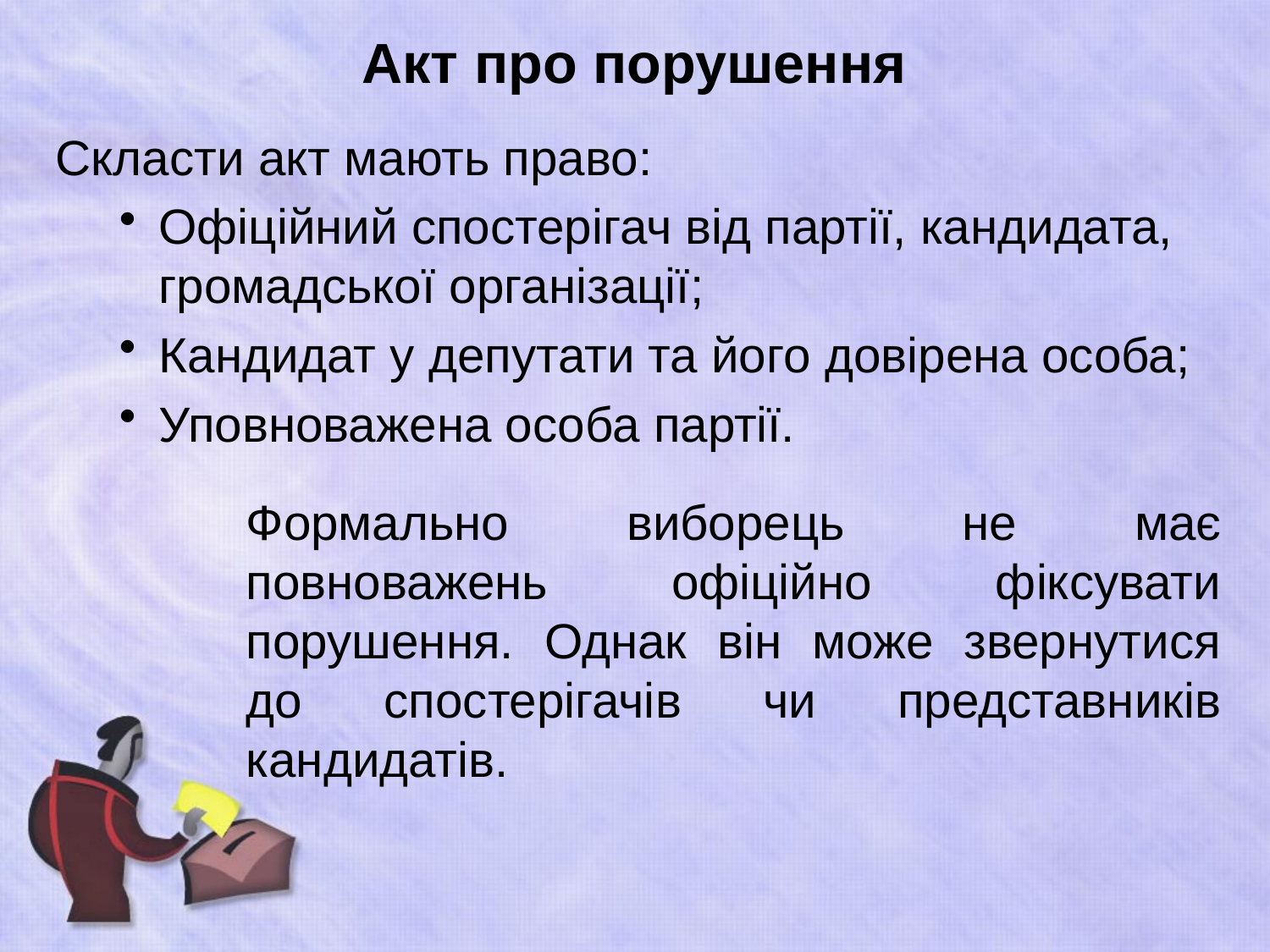

# Акт про порушення
Скласти акт мають право:
Офіційний спостерігач від партії, кандидата, громадської організації;
Кандидат у депутати та його довірена особа;
Уповноважена особа партії.

Формально виборець не має повноважень офіційно фіксувати порушення. Однак він може звернутися до спостерігачів чи представників кандидатів.